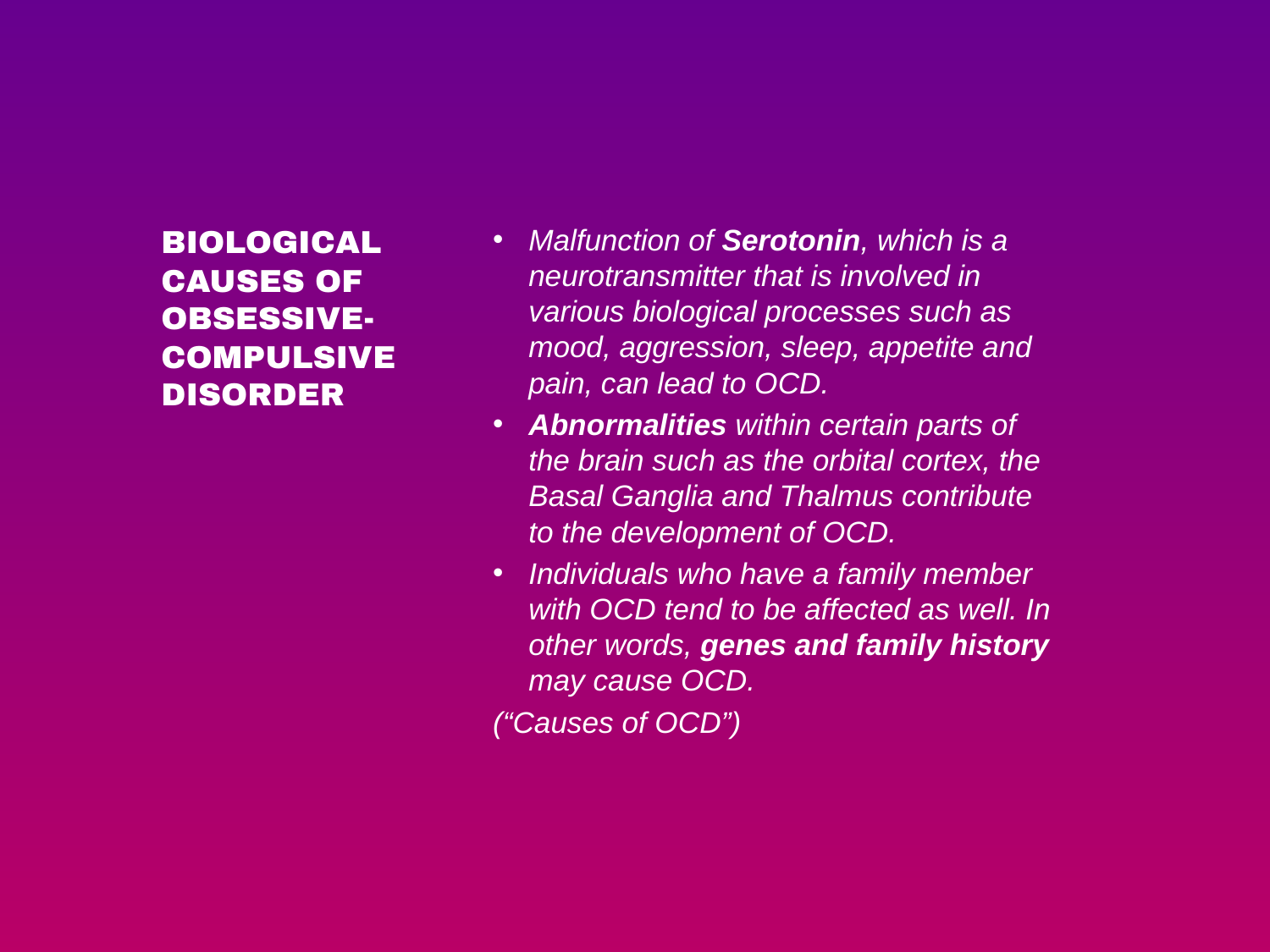

Malfunction of Serotonin, which is a neurotransmitter that is involved in various biological processes such as mood, aggression, sleep, appetite and pain, can lead to OCD.
Abnormalities within certain parts of the brain such as the orbital cortex, the Basal Ganglia and Thalmus contribute to the development of OCD.
Individuals who have a family member with OCD tend to be affected as well. In other words, genes and family history may cause OCD.
(“Causes of OCD”)
# Biological causes of obsessive-compulsive disorder